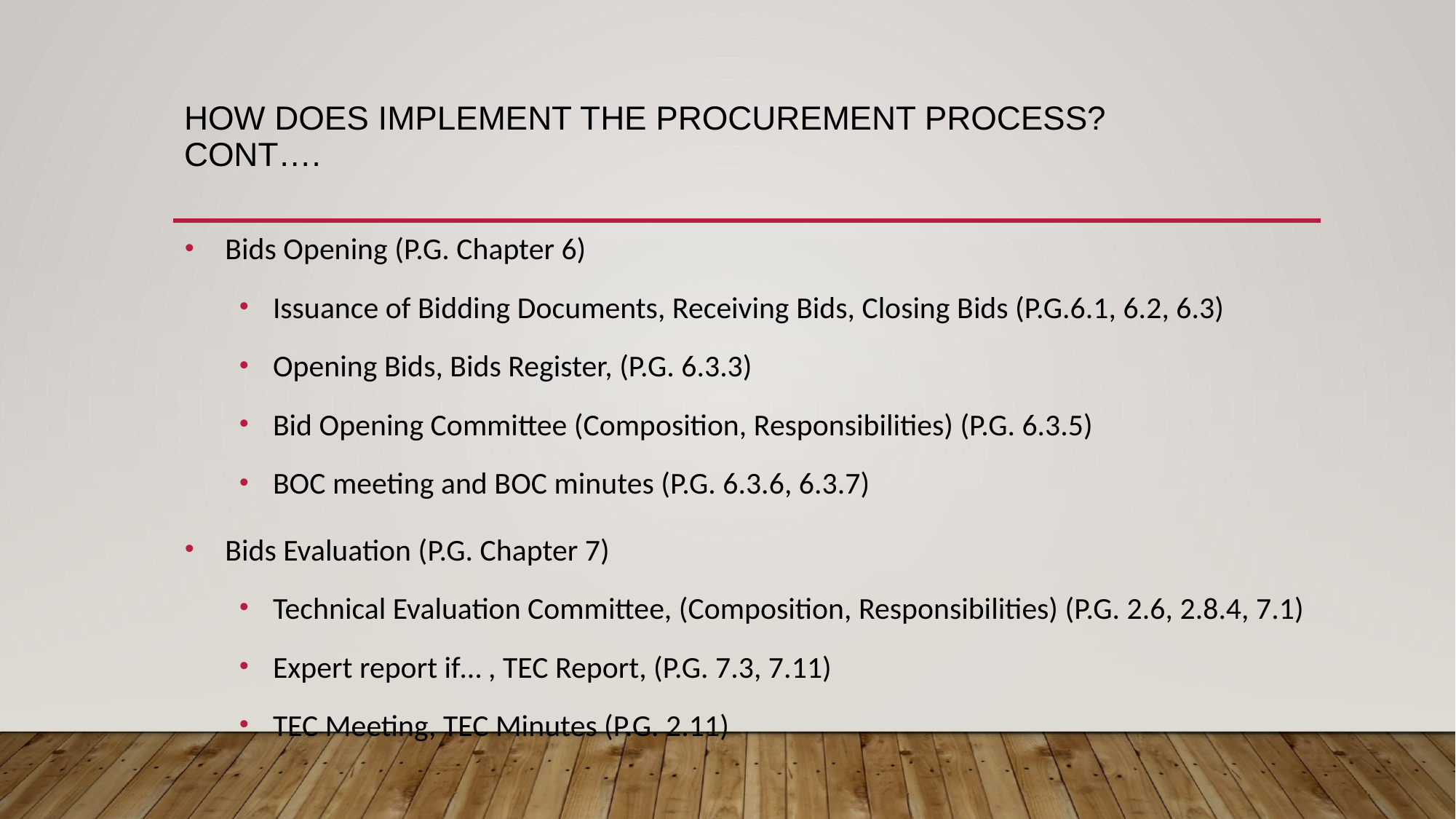

# How does implement the procurement process? Cont….
Bids Opening (P.G. Chapter 6)
Issuance of Bidding Documents, Receiving Bids, Closing Bids (P.G.6.1, 6.2, 6.3)
Opening Bids, Bids Register, (P.G. 6.3.3)
Bid Opening Committee (Composition, Responsibilities) (P.G. 6.3.5)
BOC meeting and BOC minutes (P.G. 6.3.6, 6.3.7)
Bids Evaluation (P.G. Chapter 7)
Technical Evaluation Committee, (Composition, Responsibilities) (P.G. 2.6, 2.8.4, 7.1)
Expert report if… , TEC Report, (P.G. 7.3, 7.11)
TEC Meeting, TEC Minutes (P.G. 2.11)